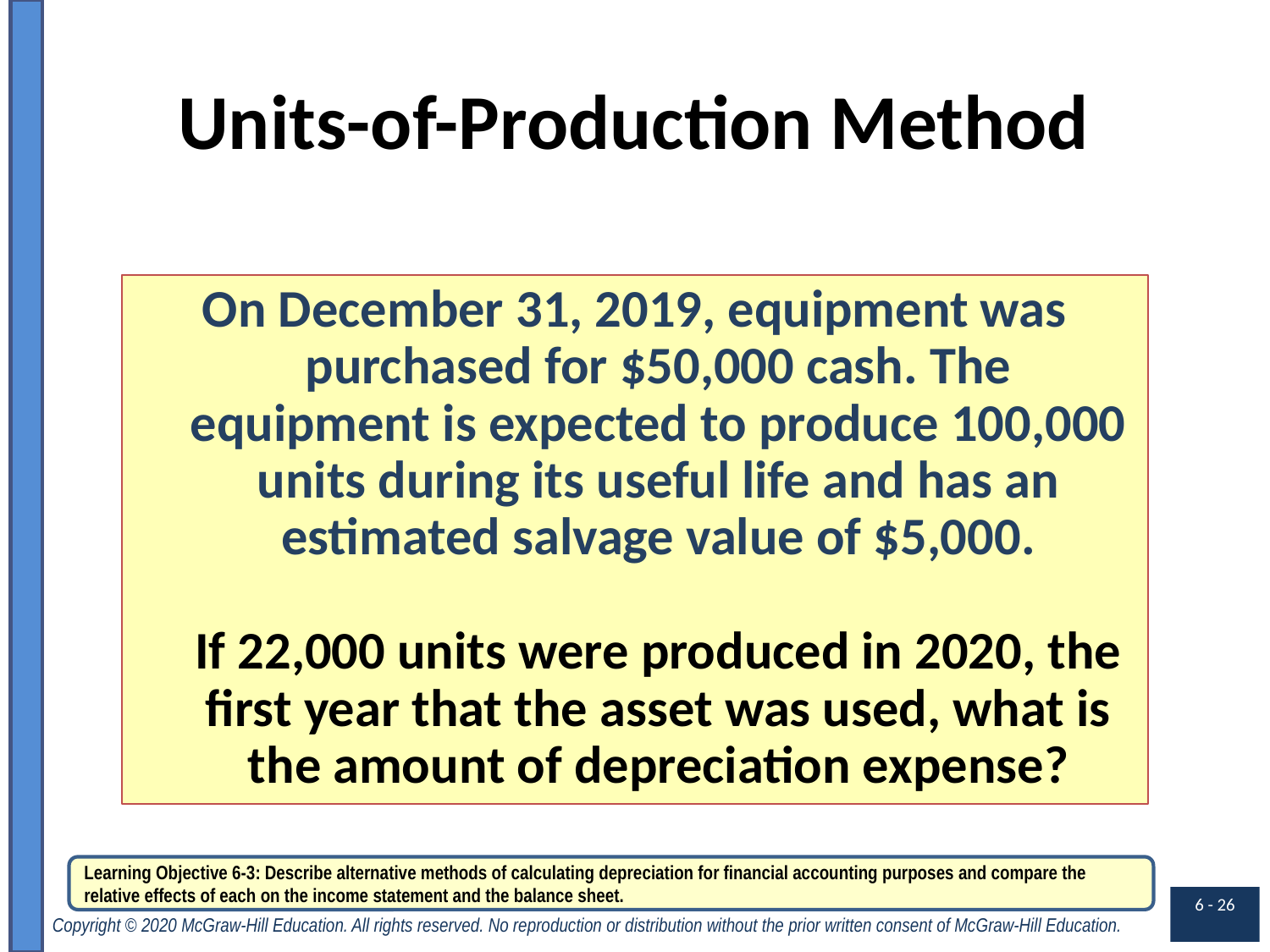

# Units-of-Production Method
On December 31, 2019, equipment was purchased for $50,000 cash. The equipment is expected to produce 100,000 units during its useful life and has an estimated salvage value of $5,000.
If 22,000 units were produced in 2020, the first year that the asset was used, what is the amount of depreciation expense?
Learning Objective 6-3: Describe alternative methods of calculating depreciation for financial accounting purposes and compare the relative effects of each on the income statement and the balance sheet.